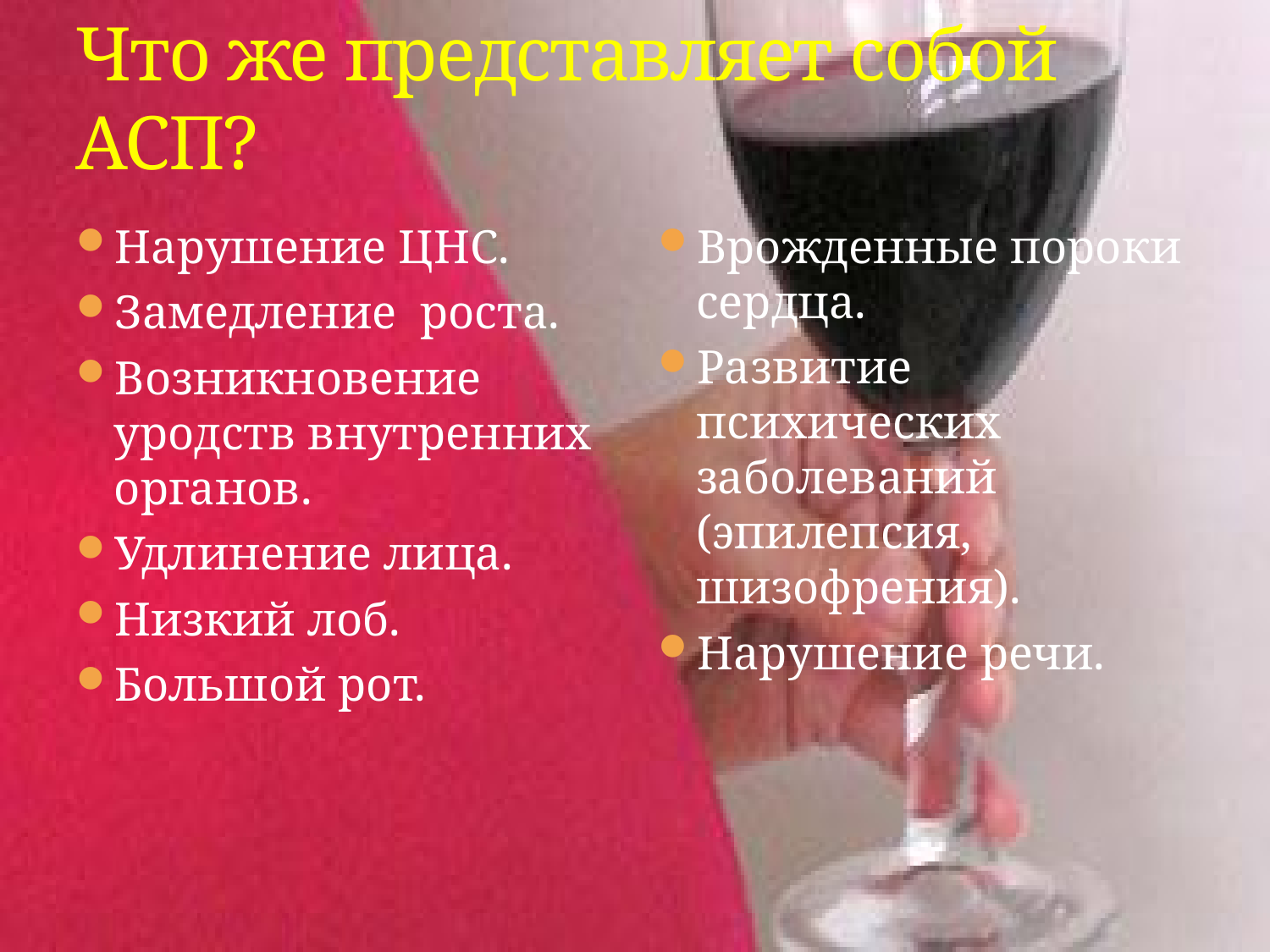

# Что же представляет собой АСП?
Нарушение ЦНС.
Замедление  роста.
Возникновение уродств внутренних органов.
Удлинение лица.
Низкий лоб.
Большой рот.
Врожденные пороки сердца.
Развитие психических заболеваний (эпилепсия, шизофрения).
Нарушение речи.